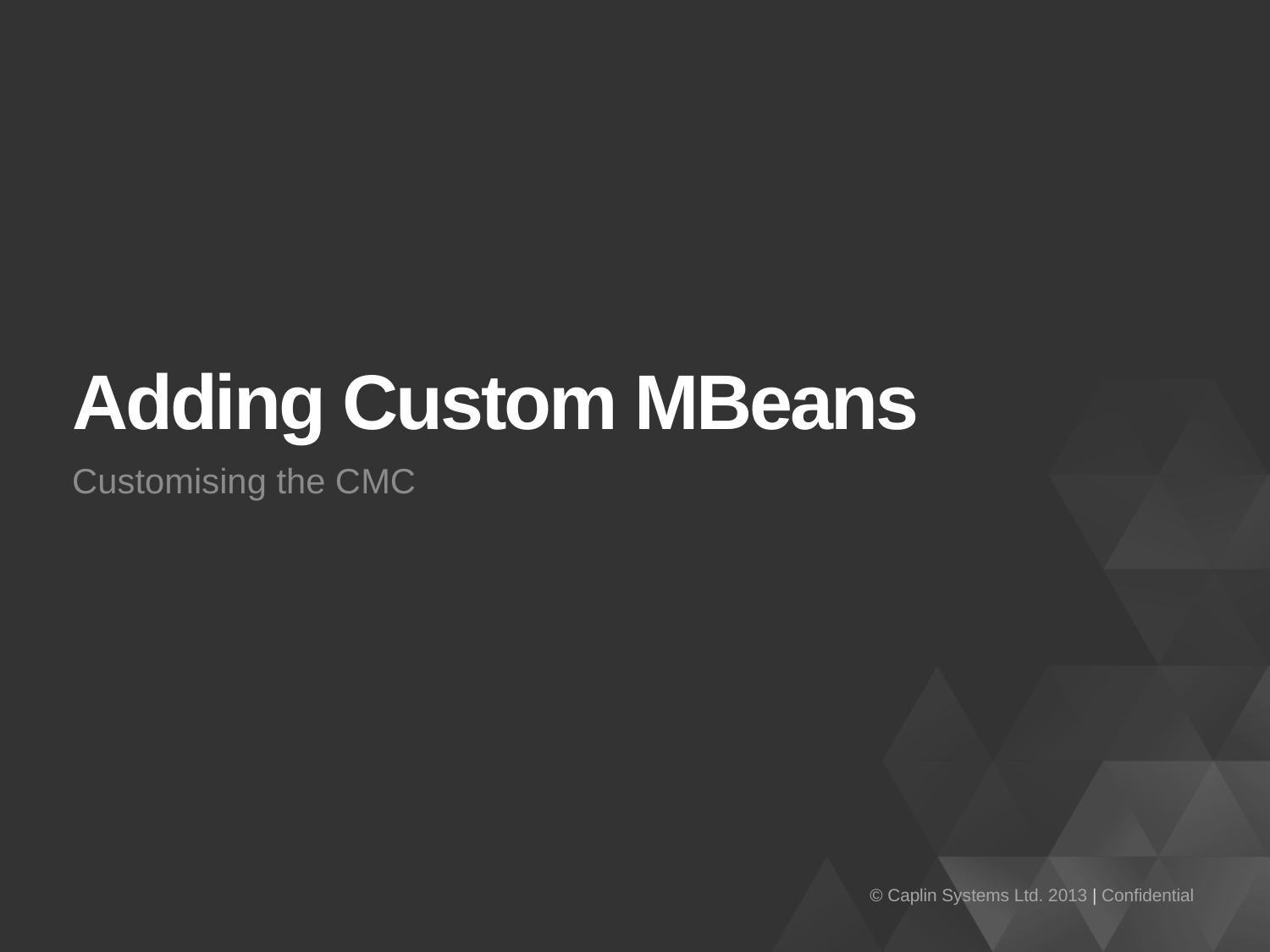

# Adding Custom MBeans
Customising the CMC